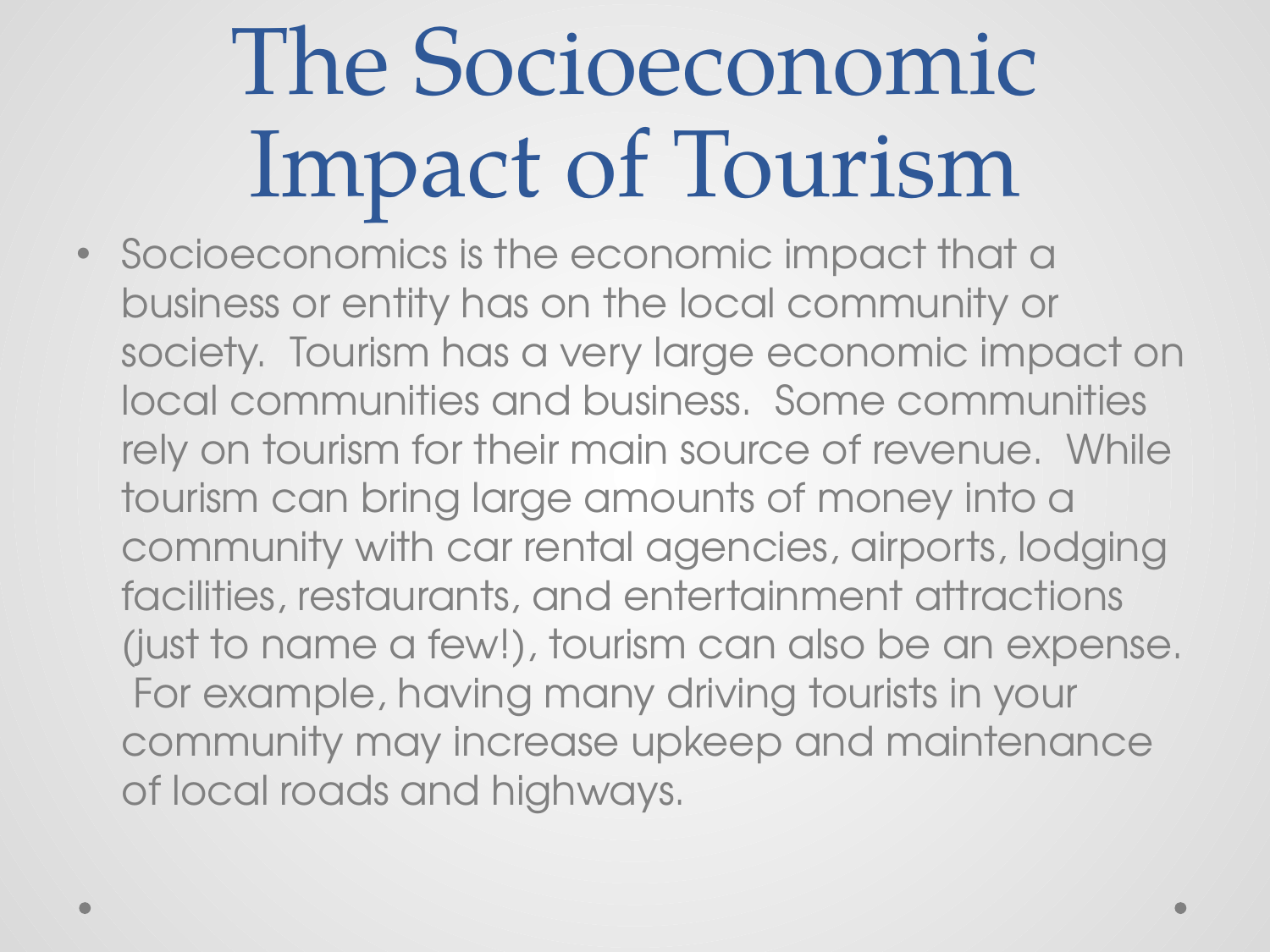

# The Socioeconomic Impact of Tourism
Socioeconomics is the economic impact that a business or entity has on the local community or society.  Tourism has a very large economic impact on local communities and business.  Some communities rely on tourism for their main source of revenue.  While tourism can bring large amounts of money into a community with car rental agencies, airports, lodging facilities, restaurants, and entertainment attractions (just to name a few!), tourism can also be an expense.  For example, having many driving tourists in your community may increase upkeep and maintenance of local roads and highways.